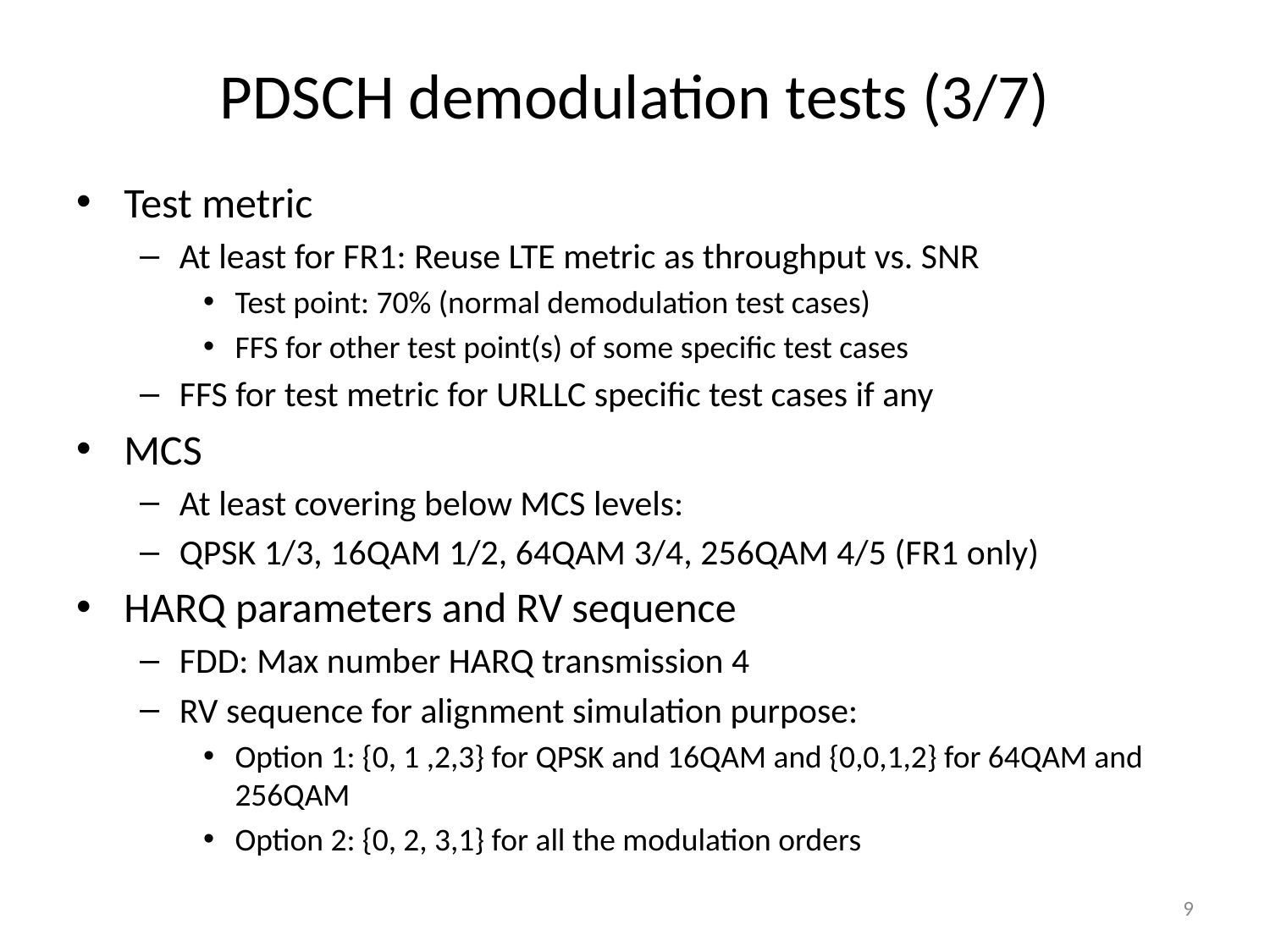

# PDSCH demodulation tests (3/7)
Test metric
At least for FR1: Reuse LTE metric as throughput vs. SNR
Test point: 70% (normal demodulation test cases)
FFS for other test point(s) of some specific test cases
FFS for test metric for URLLC specific test cases if any
MCS
At least covering below MCS levels:
QPSK 1/3, 16QAM 1/2, 64QAM 3/4, 256QAM 4/5 (FR1 only)
HARQ parameters and RV sequence
FDD: Max number HARQ transmission 4
RV sequence for alignment simulation purpose:
Option 1: {0, 1 ,2,3} for QPSK and 16QAM and {0,0,1,2} for 64QAM and 256QAM
Option 2: {0, 2, 3,1} for all the modulation orders

9